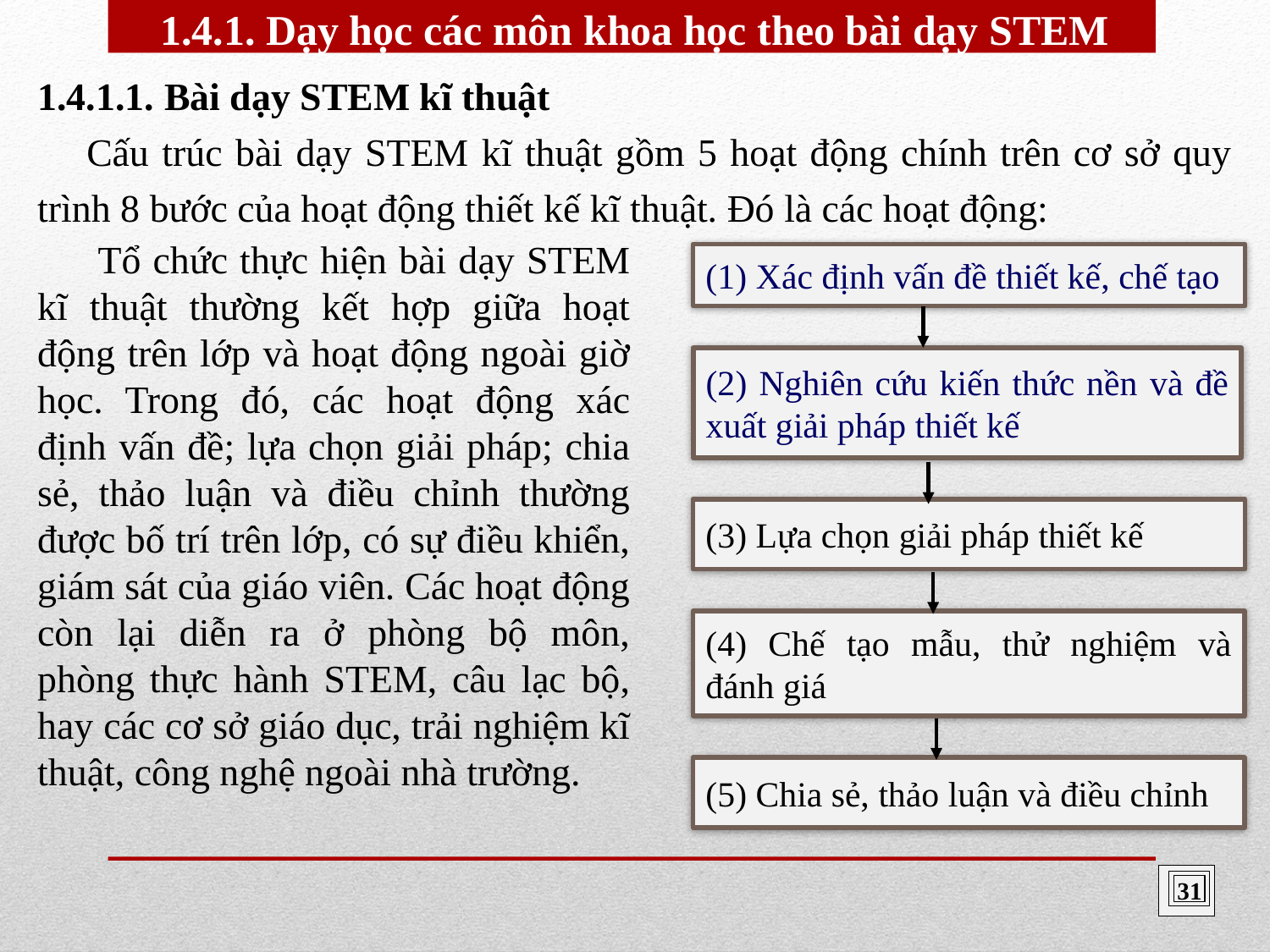

1.4.1. Dạy học các môn khoa học theo bài dạy STEM
1.4.1.1.	Bài dạy STEM kĩ thuật
	Cấu trúc bài dạy STEM kĩ thuật gồm 5 hoạt động chính trên cơ sở quy trình 8 bước của hoạt động thiết kế kĩ thuật. Đó là các hoạt động:
     Tổ chức thực hiện bài dạy STEM kĩ thuật thường kết hợp giữa hoạt động trên lớp và hoạt động ngoài giờ học. Trong đó, các hoạt động xác định vấn đề; lựa chọn giải pháp; chia sẻ, thảo luận và điều chỉnh thường được bố trí trên lớp, có sự điều khiển, giám sát của giáo viên. Các hoạt động còn lại diễn ra ở phòng bộ môn, phòng thực hành STEM, câu lạc bộ, hay các cơ sở giáo dục, trải nghiệm kĩ thuật, công nghệ ngoài nhà trường.
(1) Xác định vấn đề thiết kế, chế tạo
(2) Nghiên cứu kiến thức nền và đề xuất giải pháp thiết kế
(3) Lựa chọn giải pháp thiết kế
(4) Chế tạo mẫu, thử nghiệm và đánh giá
(5) Chia sẻ, thảo luận và điều chỉnh
31